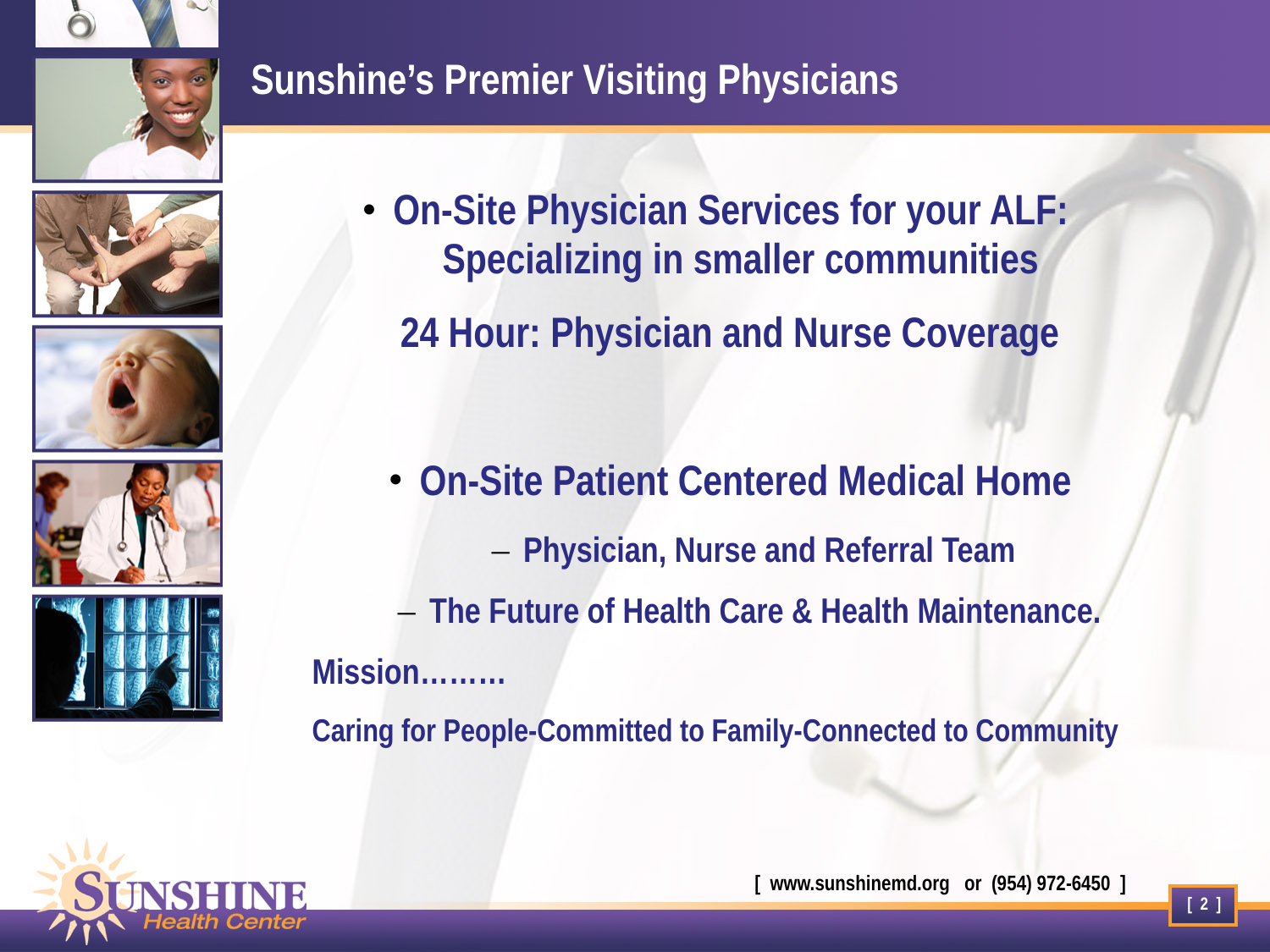

Sunshine’s Premier Visiting Physicians
On-Site Physician Services for your ALF:    Specializing in smaller communities
24 Hour: Physician and Nurse Coverage

On-Site Patient Centered Medical Home
Physician, Nurse and Referral Team
The Future of Health Care & Health Maintenance.
Mission………
Caring for People-Committed to Family-Connected to Community

[  www.sunshinemd.org   or  (954) 972-6450  ]
[  2  ]